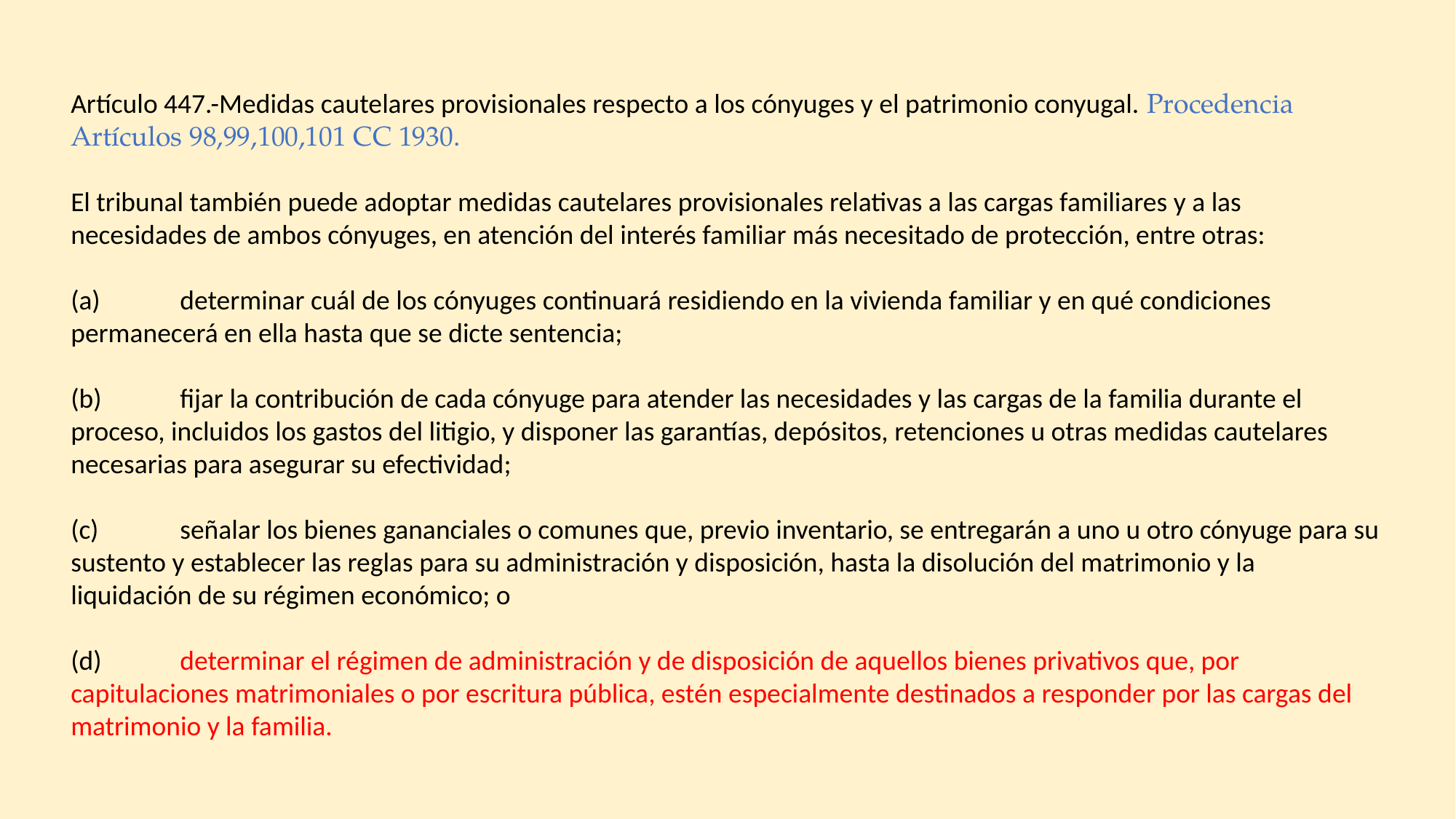

Artículo 447.-Medidas cautelares provisionales respecto a los cónyuges y el patrimonio conyugal. Procedencia Artículos 98,99,100,101 CC 1930.

El tribunal también puede adoptar medidas cautelares provisionales relativas a las cargas familiares y a las necesidades de ambos cónyuges, en atención del interés familiar más necesitado de protección, entre otras:

(a)	determinar cuál de los cónyuges continuará residiendo en la vivienda familiar y en qué condiciones permanecerá en ella hasta que se dicte sentencia;

(b)	fijar la contribución de cada cónyuge para atender las necesidades y las cargas de la familia durante el proceso, incluidos los gastos del litigio, y disponer las garantías, depósitos, retenciones u otras medidas cautelares necesarias para asegurar su efectividad;

(c)	señalar los bienes gananciales o comunes que, previo inventario, se entregarán a uno u otro cónyuge para su sustento y establecer las reglas para su administración y disposición, hasta la disolución del matrimonio y la liquidación de su régimen económico; o

(d)	determinar el régimen de administración y de disposición de aquellos bienes privativos que, por capitulaciones matrimoniales o por escritura pública, estén especialmente destinados a responder por las cargas del matrimonio y la familia.